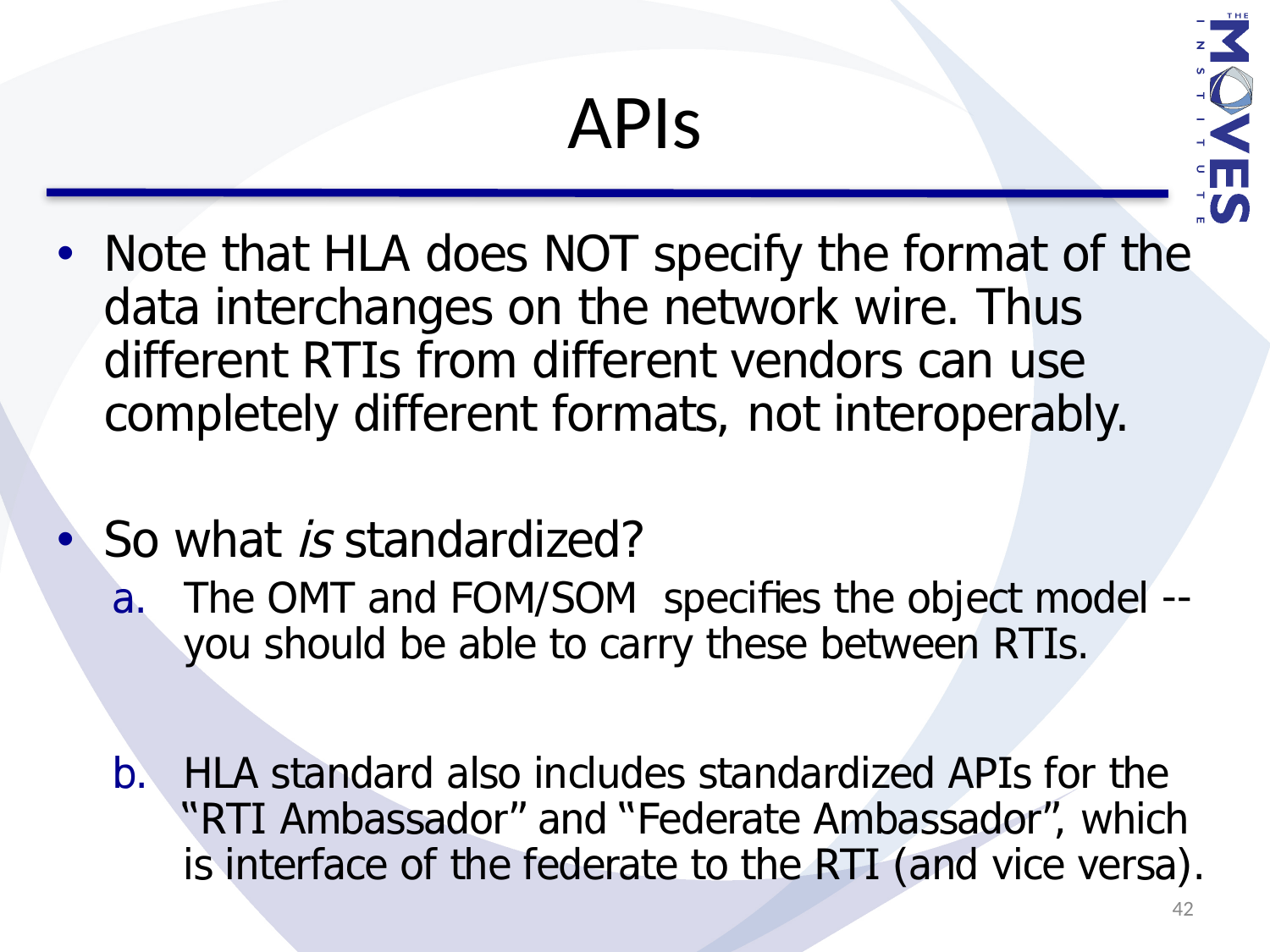

# APIs
Note that HLA does NOT specify the format of the data interchanges on the network wire. Thus different RTIs from different vendors can use completely different formats, not interoperably.

So what is standardized?
The OMT and FOM/SOM  specifies the object model --you should be able to carry these between RTIs.

HLA standard also includes standardized APIs for the “RTI Ambassador” and “Federate Ambassador”, which is interface of the federate to the RTI (and vice versa).
42